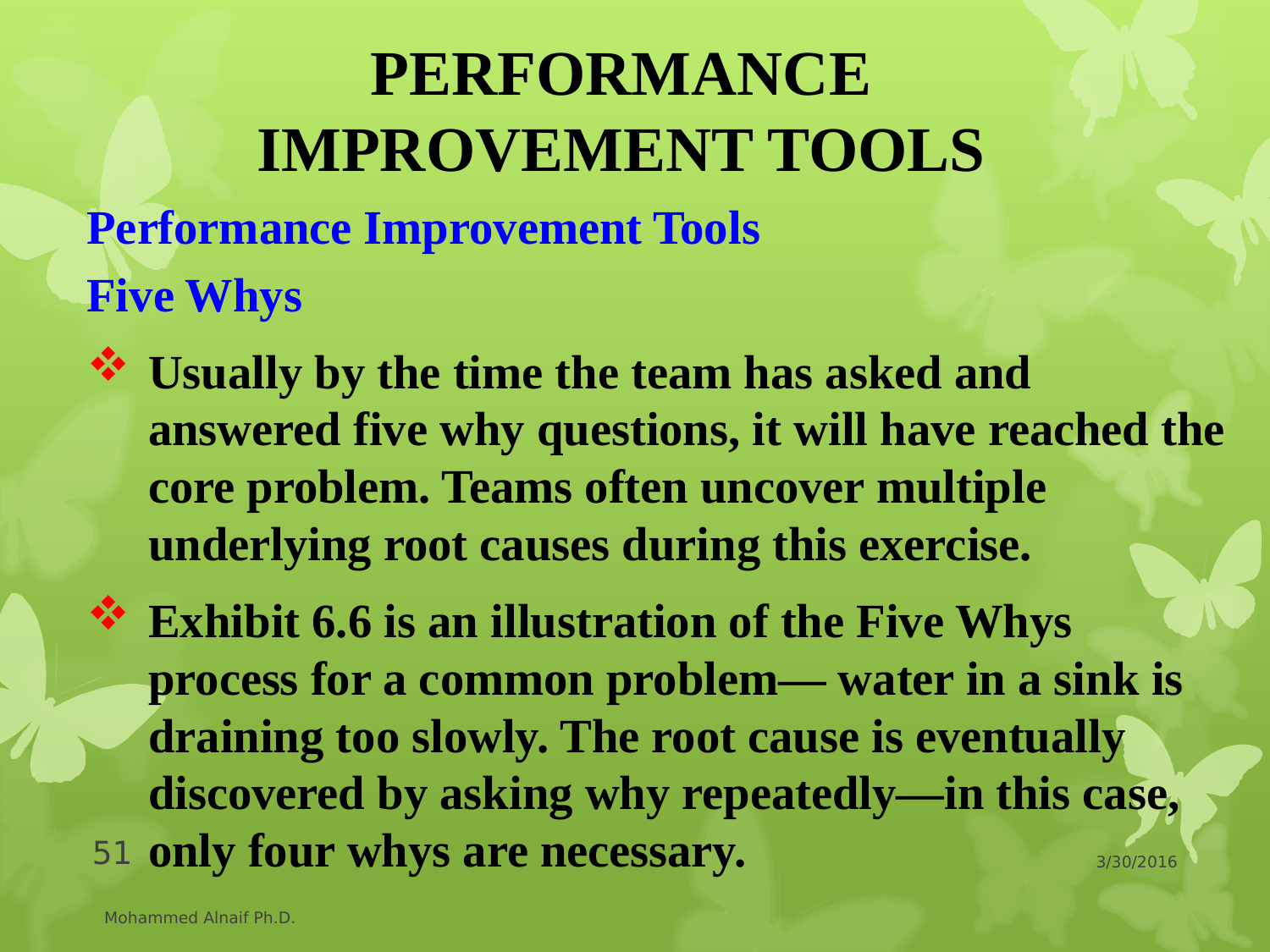

# PERFORMANCE IMPROVEMENT TOOLS
Performance Improvement Tools
Five Whys
Usually by the time the team has asked and answered five why questions, it will have reached the core problem. Teams often uncover multiple underlying root causes during this exercise.
Exhibit 6.6 is an illustration of the Five Whys process for a common problem— water in a sink is draining too slowly. The root cause is eventually discovered by asking why repeatedly—in this case, only four whys are necessary.
51
3/30/2016
Mohammed Alnaif Ph.D.